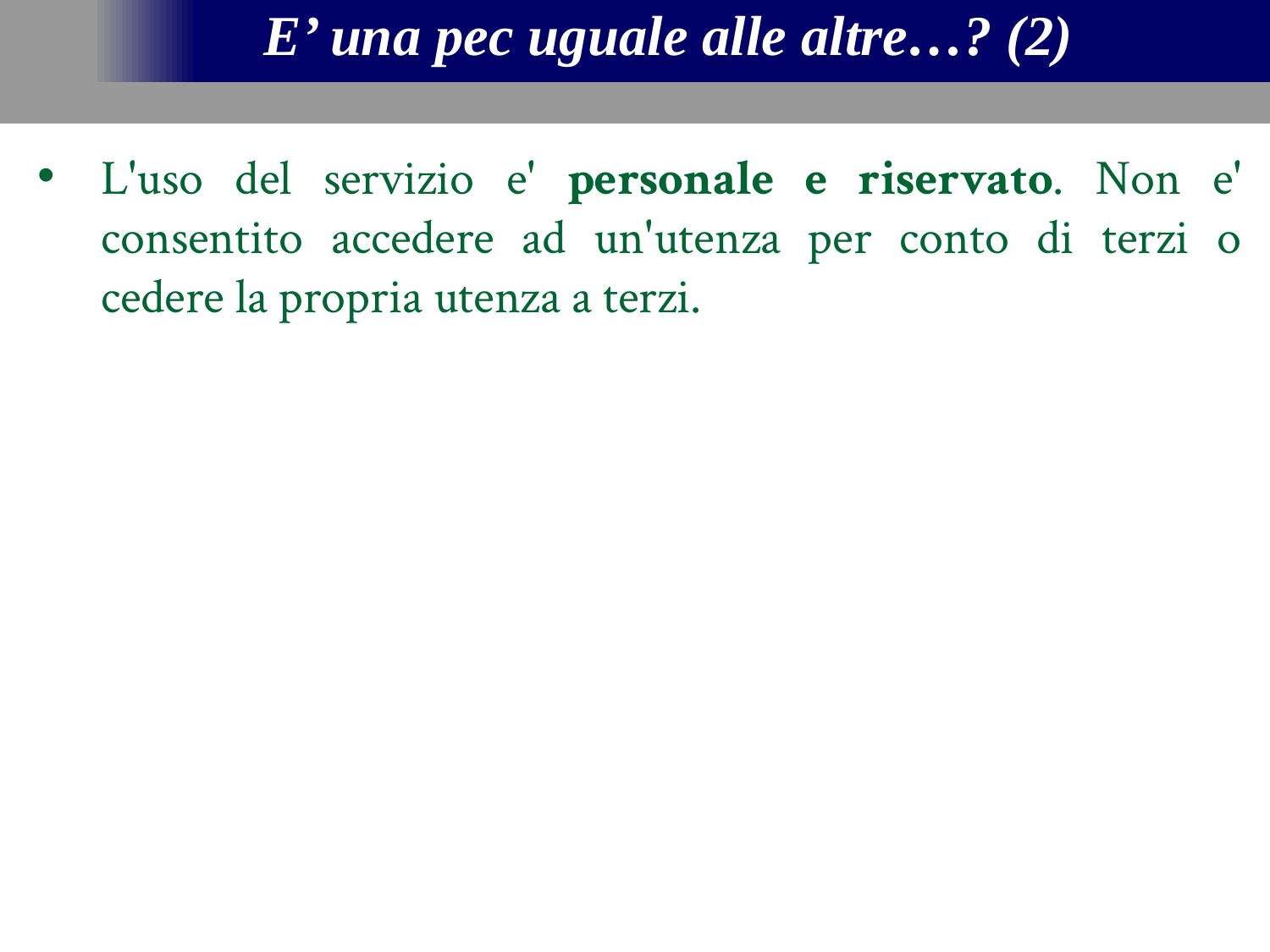

E’ una pec uguale alle altre…? (2)
L'uso del servizio e' personale e riservato. Non e' consentito accedere ad un'utenza per conto di terzi o cedere la propria utenza a terzi.